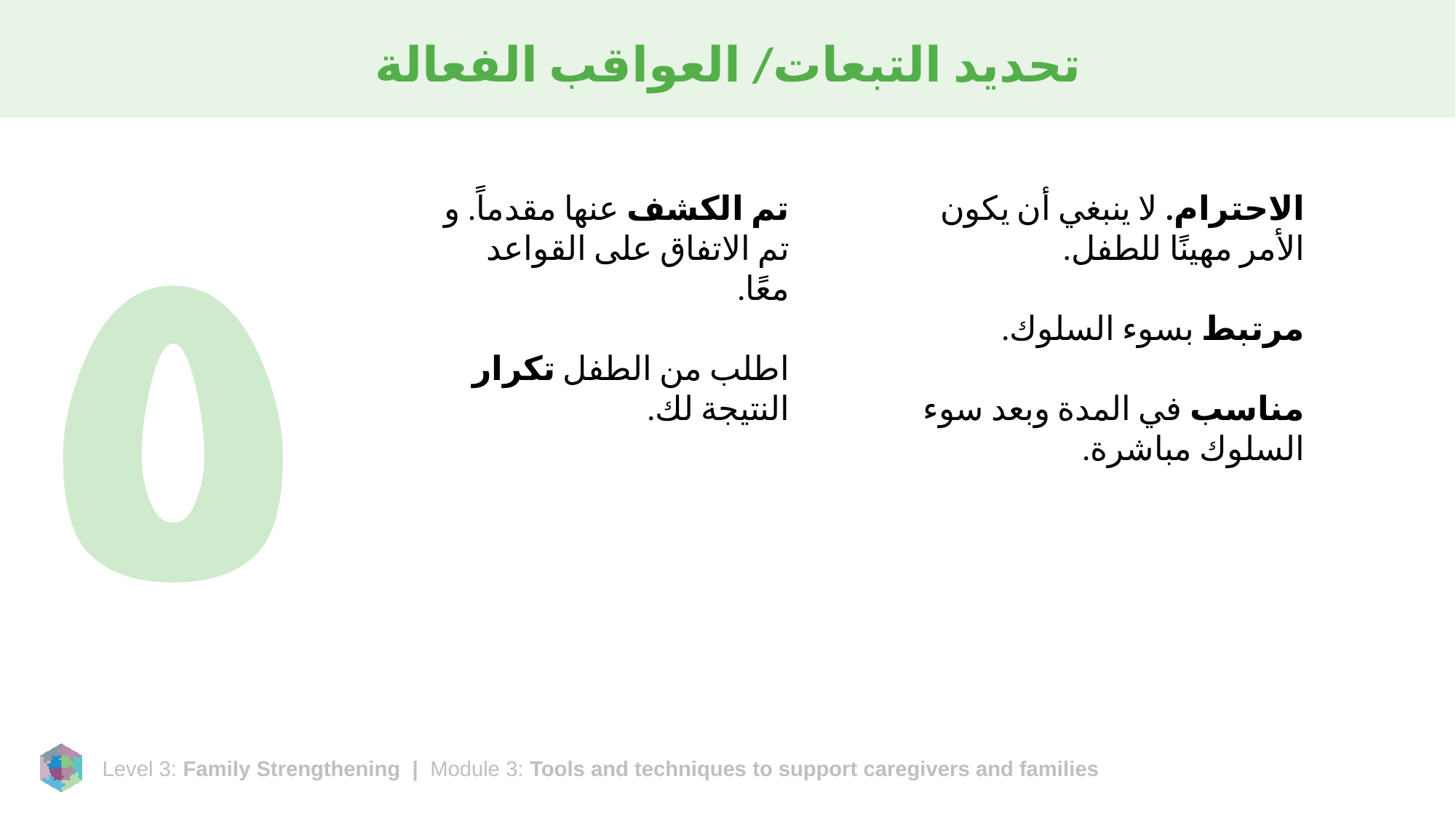

# تحديد التبعات/ العواقب الفعالة
٥
تم الكشف عنها مقدماً. و تم الاتفاق على القواعد معًا.

اطلب من الطفل تكرار النتيجة لك.
الاحترام. لا ينبغي أن يكون الأمر مهينًا للطفل.

مرتبط بسوء السلوك.

مناسب في المدة وبعد سوء السلوك مباشرة.